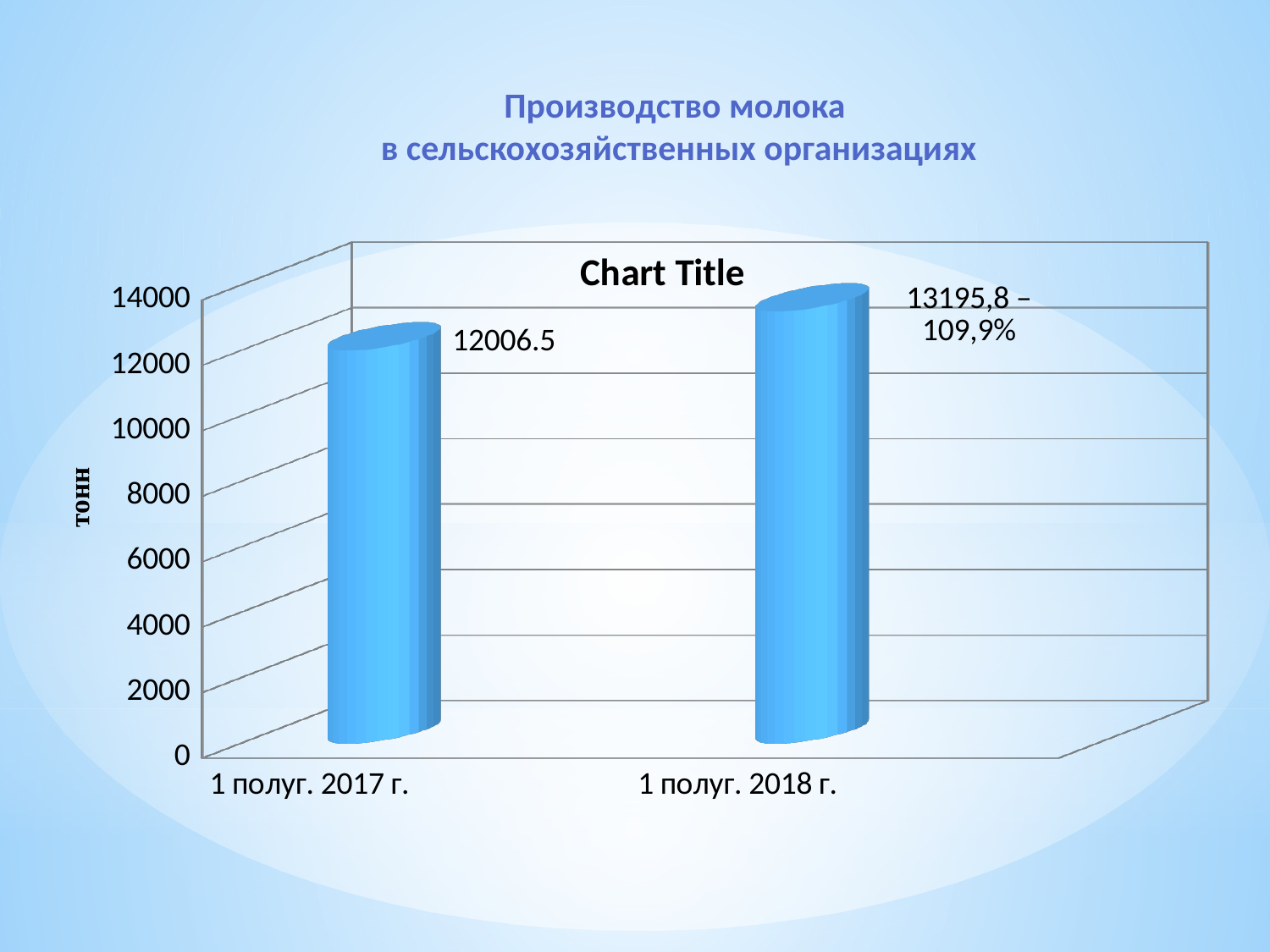

Производство молока
в сельскохозяйственных организациях

[unsupported chart]

тонн